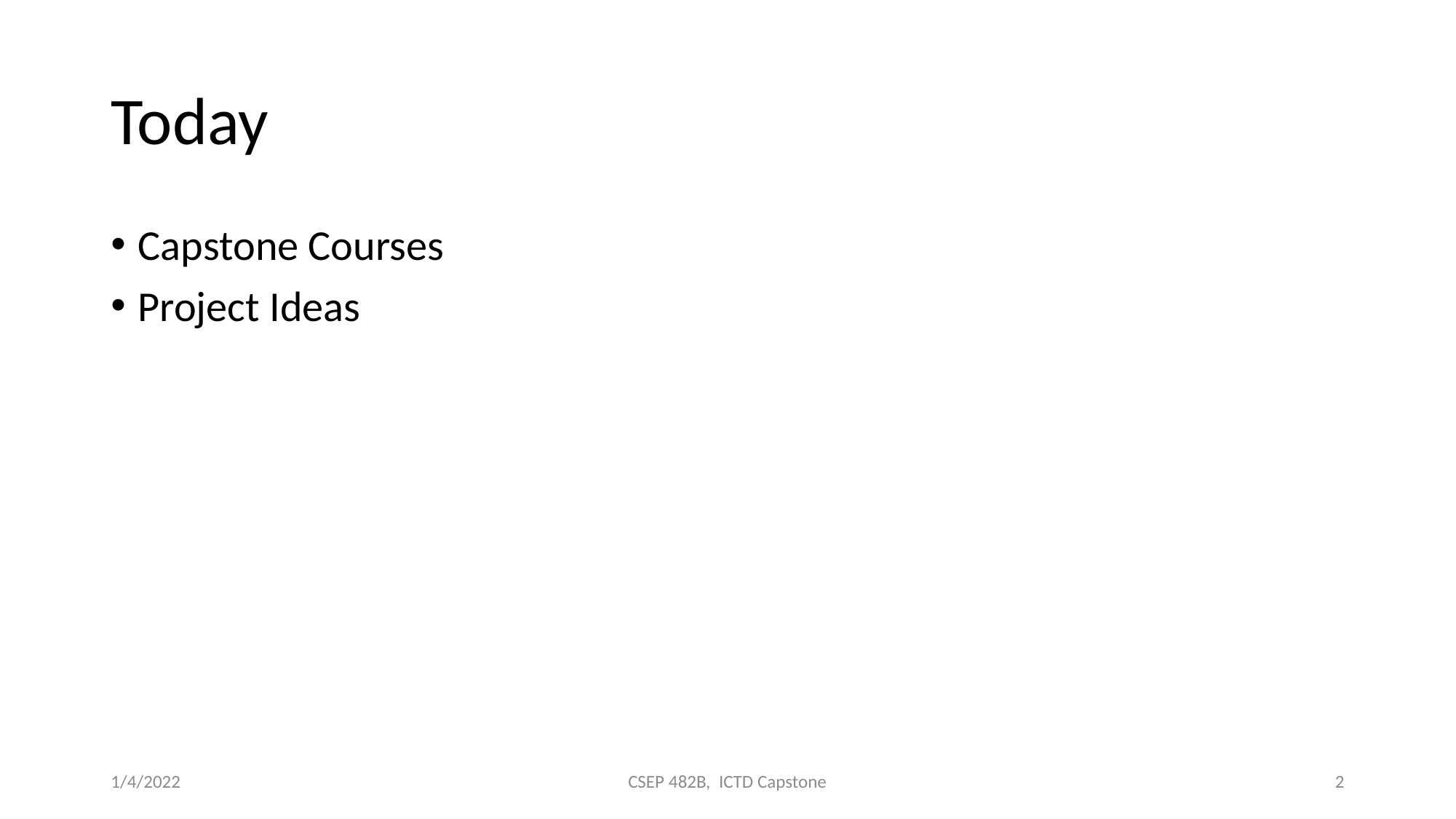

# Today
Capstone Courses
Project Ideas

1/4/2022
CSEP 482B,  ICTD Capstone
2